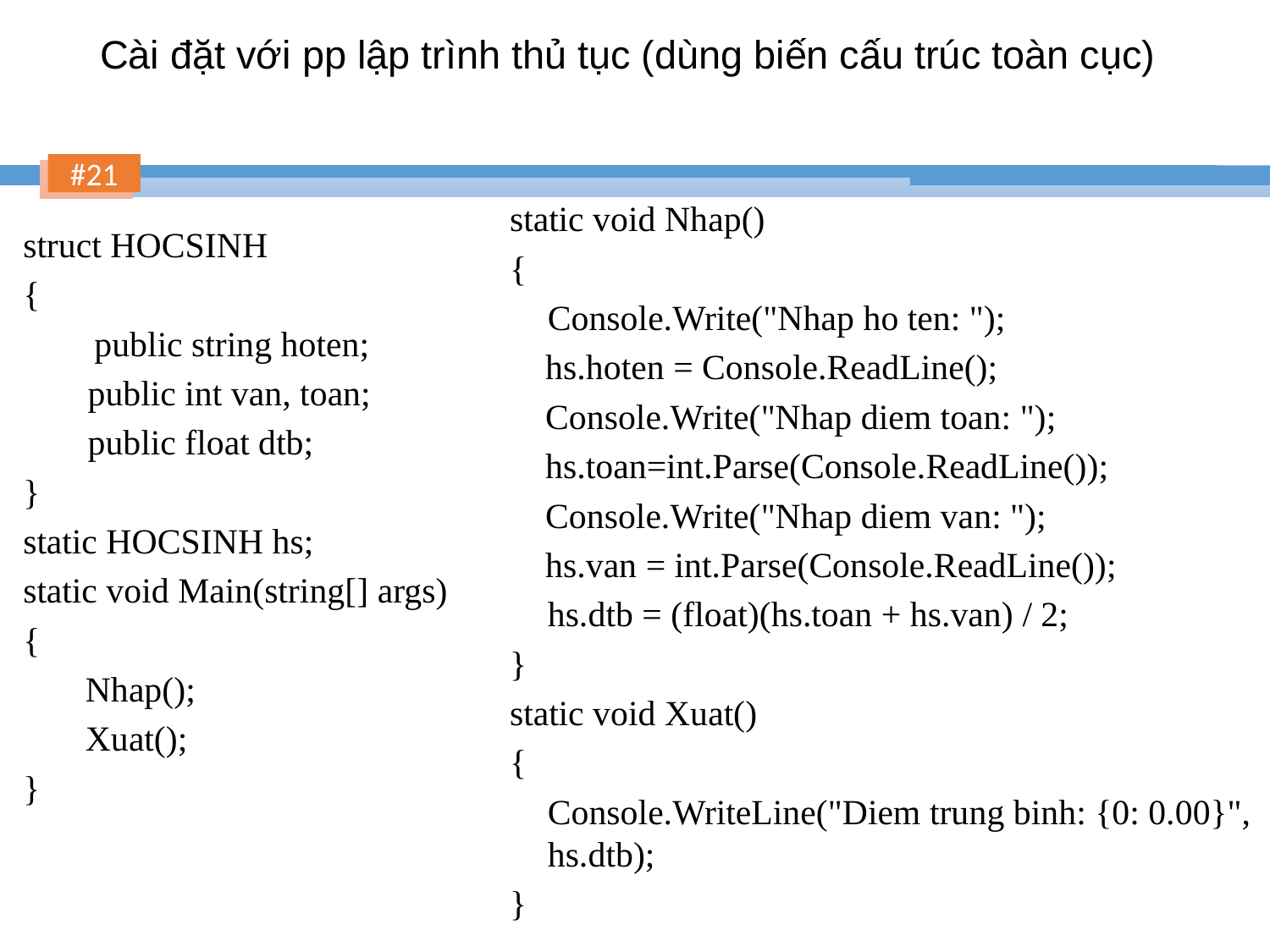

# Cài đặt với pp lập trình thủ tục (dùng biến cấu trúc toàn cục)
static void Nhap()
{
	Console.Write("Nhap ho ten: ");
    hs.hoten = Console.ReadLine();
    Console.Write("Nhap diem toan: ");
    hs.toan=int.Parse(Console.ReadLine());
    Console.Write("Nhap diem van: ");
    hs.van = int.Parse(Console.ReadLine());
	hs.dtb = (float)(hs.toan + hs.van) / 2;
}
static void Xuat()
{
	Console.WriteLine("Diem trung binh: {0: 0.00}", hs.dtb);
}
struct HOCSINH
{
        public string hoten;
	   public int van, toan;
	   public float dtb;
}
static HOCSINH hs;
static void Main(string[] args)
{
       Nhap();
       Xuat();
}
21